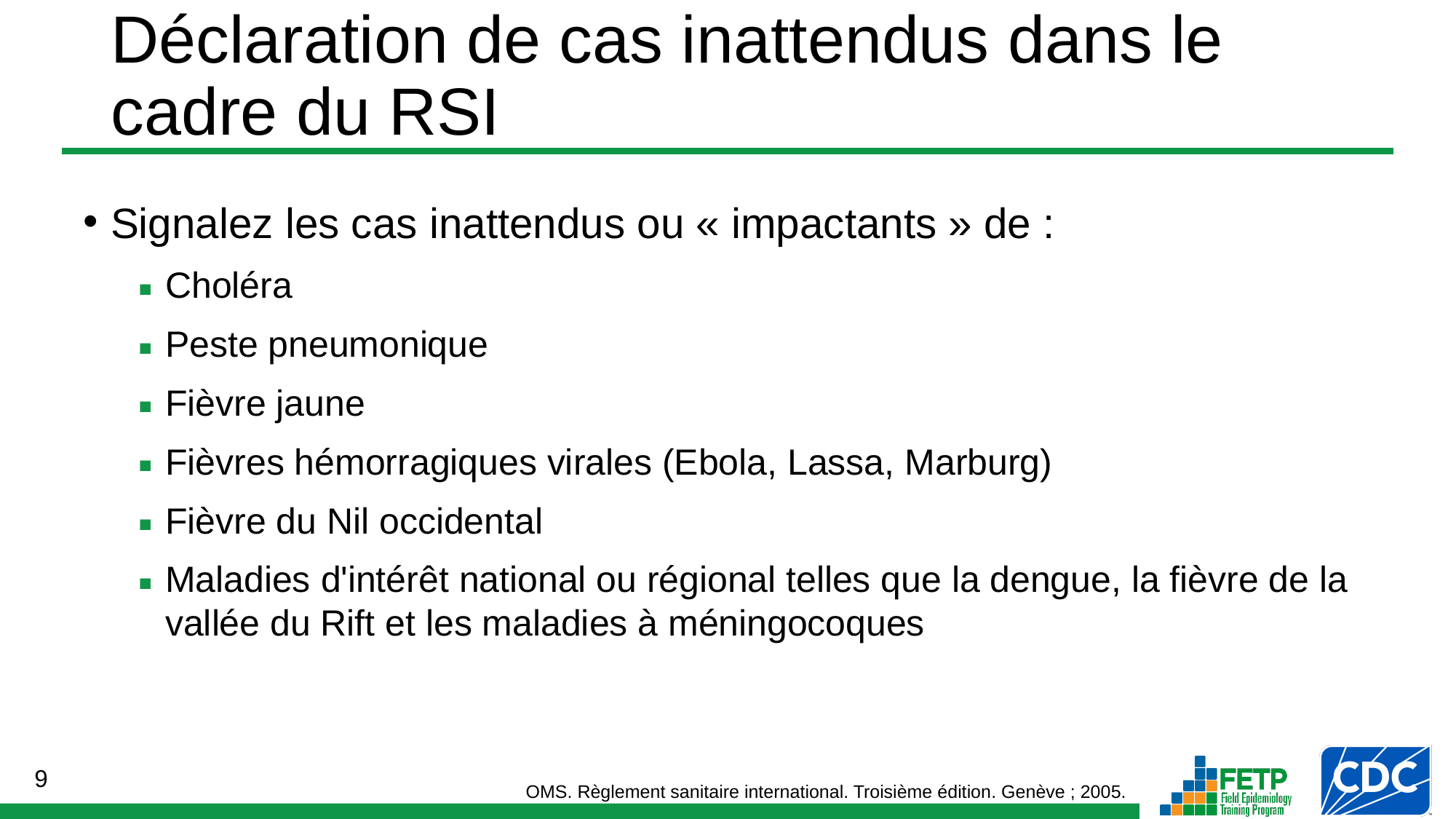

# Déclaration de cas inattendus dans le cadre du RSI
Signalez les cas inattendus ou « impactants » de :
Choléra
Peste pneumonique
Fièvre jaune
Fièvres hémorragiques virales (Ebola, Lassa, Marburg)
Fièvre du Nil occidental
Maladies d'intérêt national ou régional telles que la dengue, la fièvre de la vallée du Rift et les maladies à méningocoques
OMS. Règlement sanitaire international. Troisième édition. Genève ; 2005.